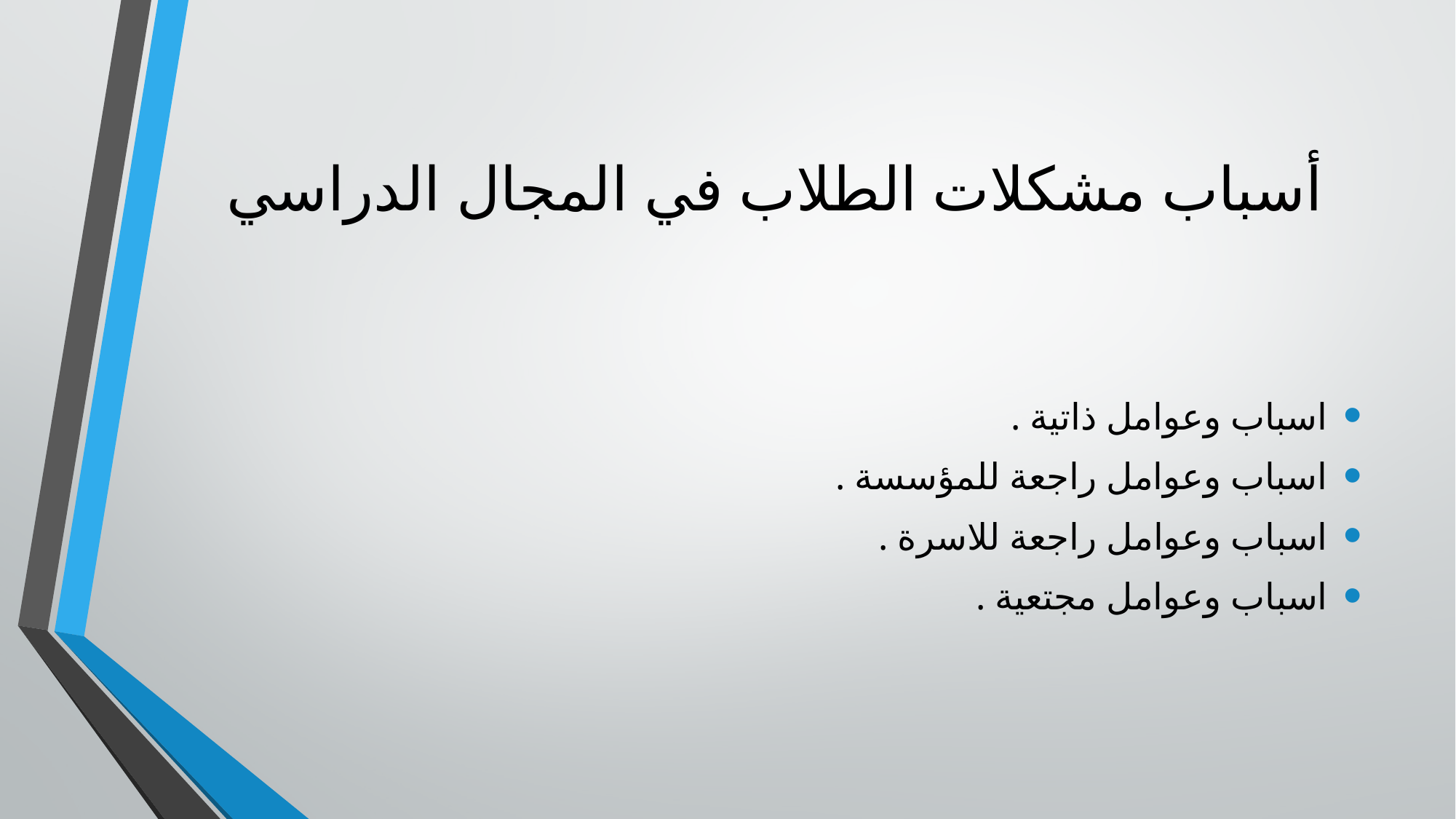

# أسباب مشكلات الطلاب في المجال الدراسي
اسباب وعوامل ذاتية .
اسباب وعوامل راجعة للمؤسسة .
اسباب وعوامل راجعة للاسرة .
اسباب وعوامل مجتعية .